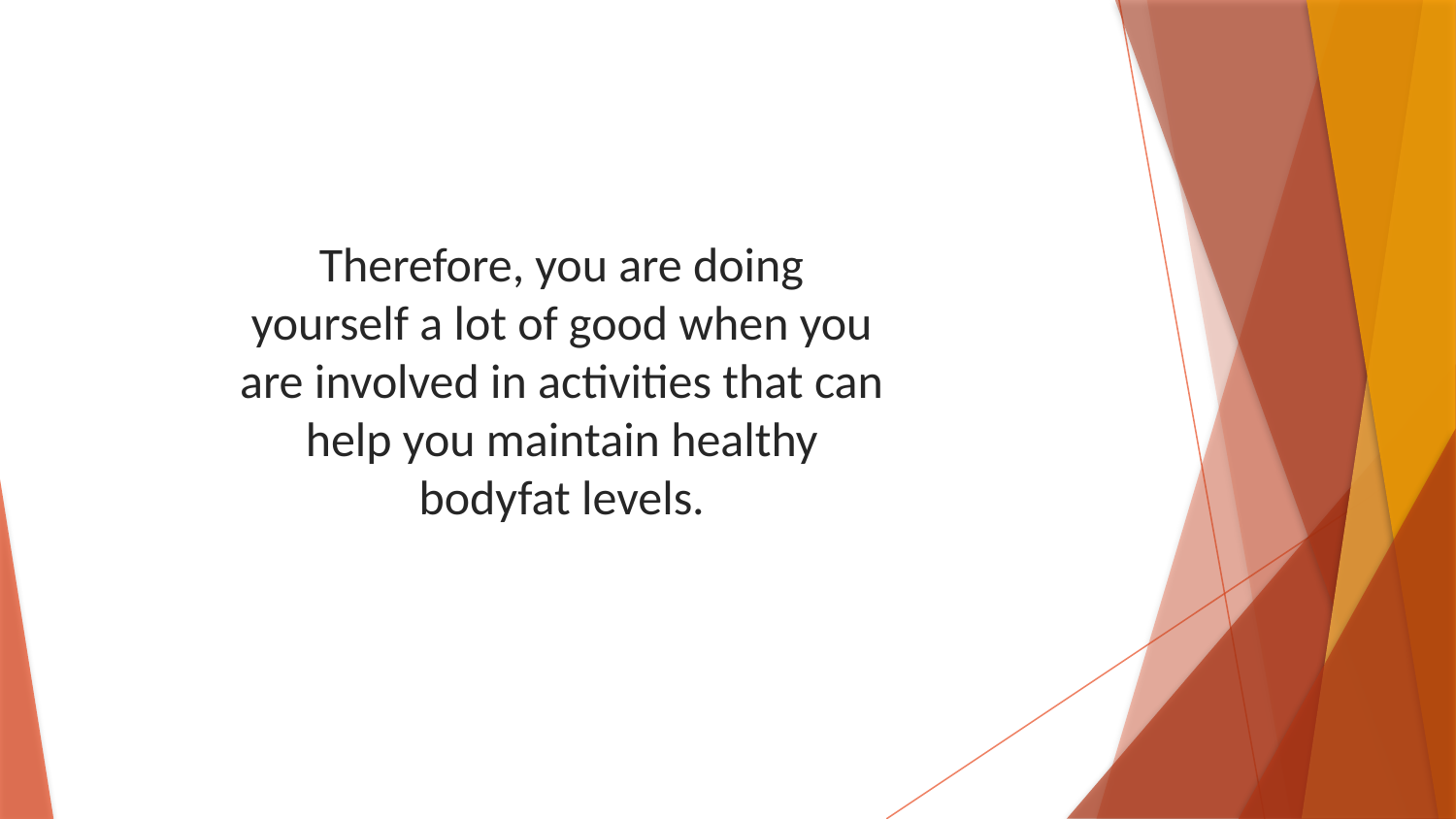

Therefore, you are doing yourself a lot of good when you are involved in activities that can help you maintain healthy bodyfat levels.